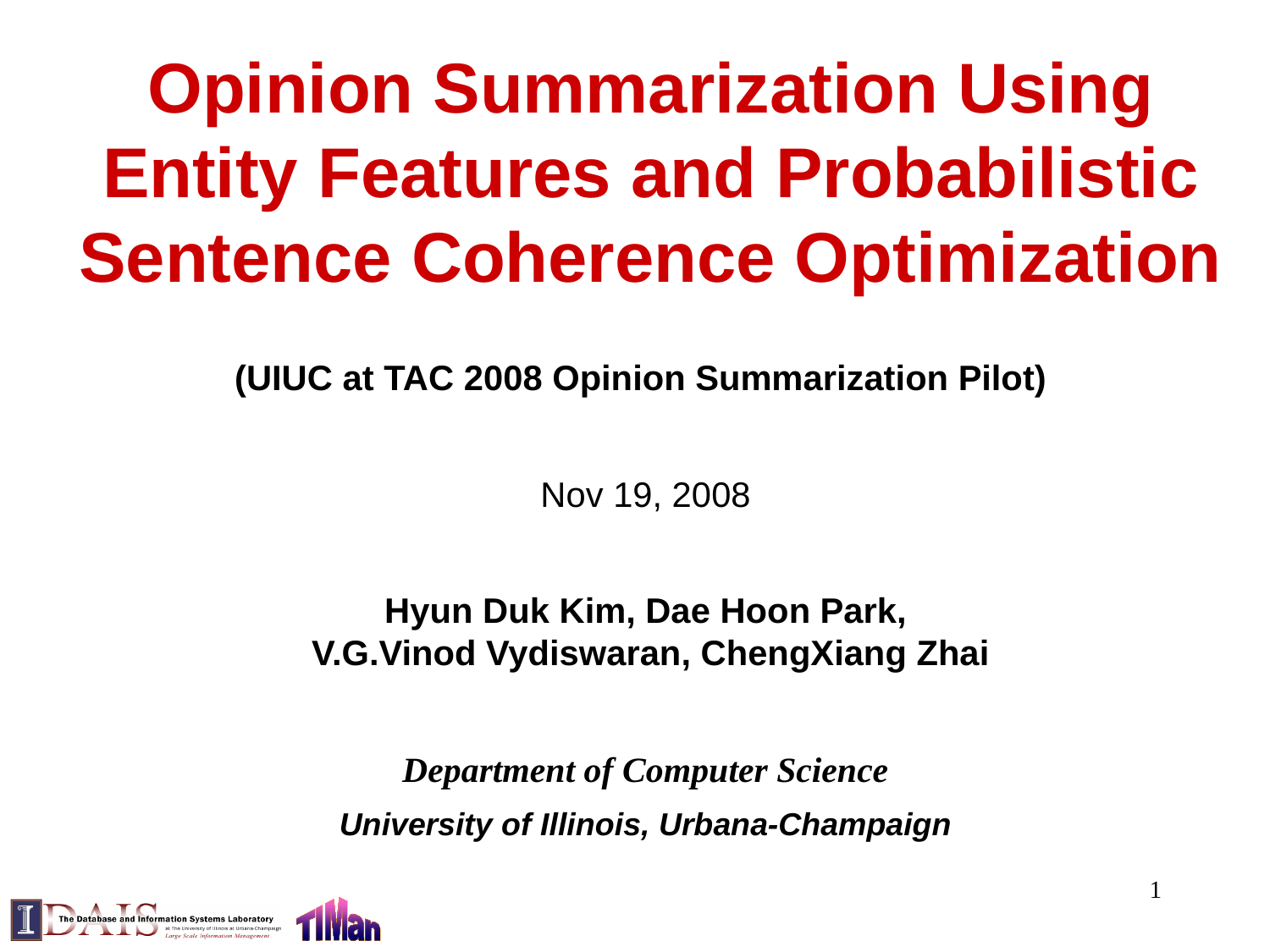

# Opinion Summarization Using Entity Features and Probabilistic Sentence Coherence Optimization
(UIUC at TAC 2008 Opinion Summarization Pilot)

Nov 19, 2008

Hyun Duk Kim, Dae Hoon Park,
 V.G.Vinod Vydiswaran, ChengXiang Zhai

Department of Computer Science
University of Illinois, Urbana-Champaign
1